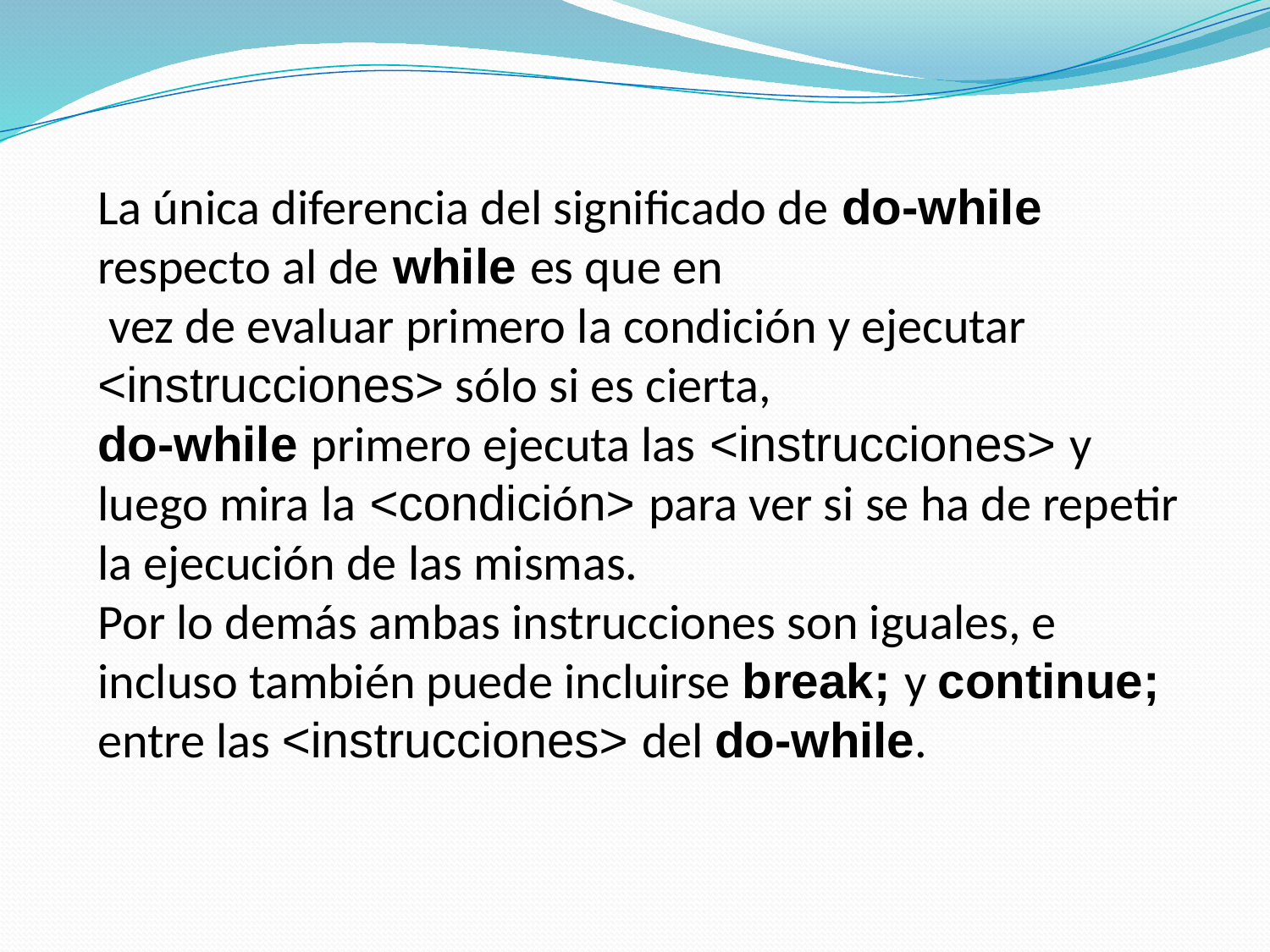

La única diferencia del significado de do-while respecto al de while es que en
 vez de evaluar primero la condición y ejecutar <instrucciones> sólo si es cierta,
do-while primero ejecuta las <instrucciones> y luego mira la <condición> para ver si se ha de repetir la ejecución de las mismas.
Por lo demás ambas instrucciones son iguales, e incluso también puede incluirse break; y continue; entre las <instrucciones> del do-while.